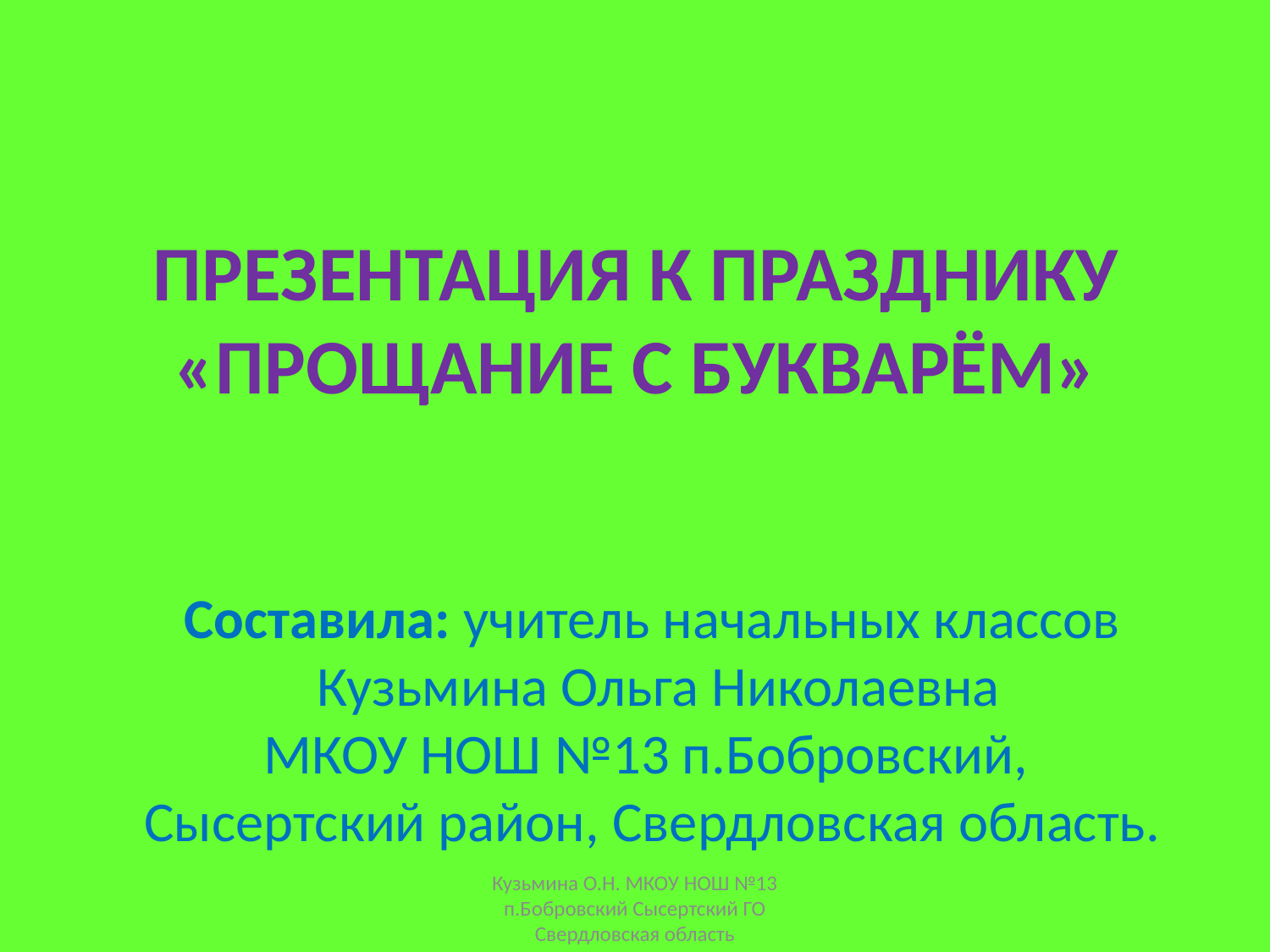

# ПРЕЗЕНТАЦИЯ К ПРАЗДНИКУ «ПРОЩАНИЕ С БУКВАРЁМ»

Составила: учитель начальных классов
 Кузьмина Ольга Николаевна
МКОУ НОШ №13 п.Бобровский,
Сысертский район, Свердловская область.
Кузьмина О.Н. МКОУ НОШ №13 п.Бобровский Сысертский ГО Свердловская область